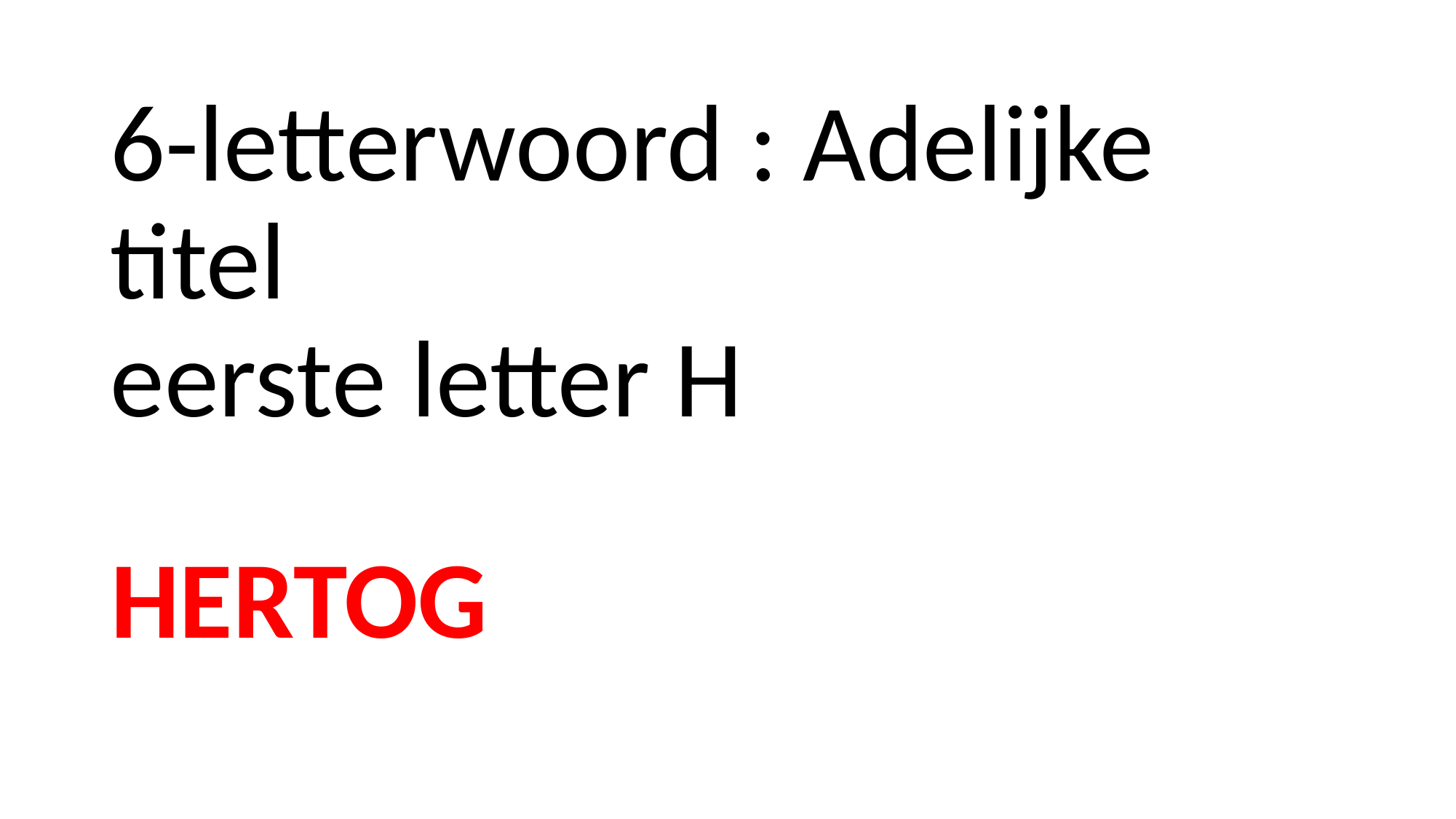

# 6-letterwoord : Adelijke titel eerste letter H
HERTOG